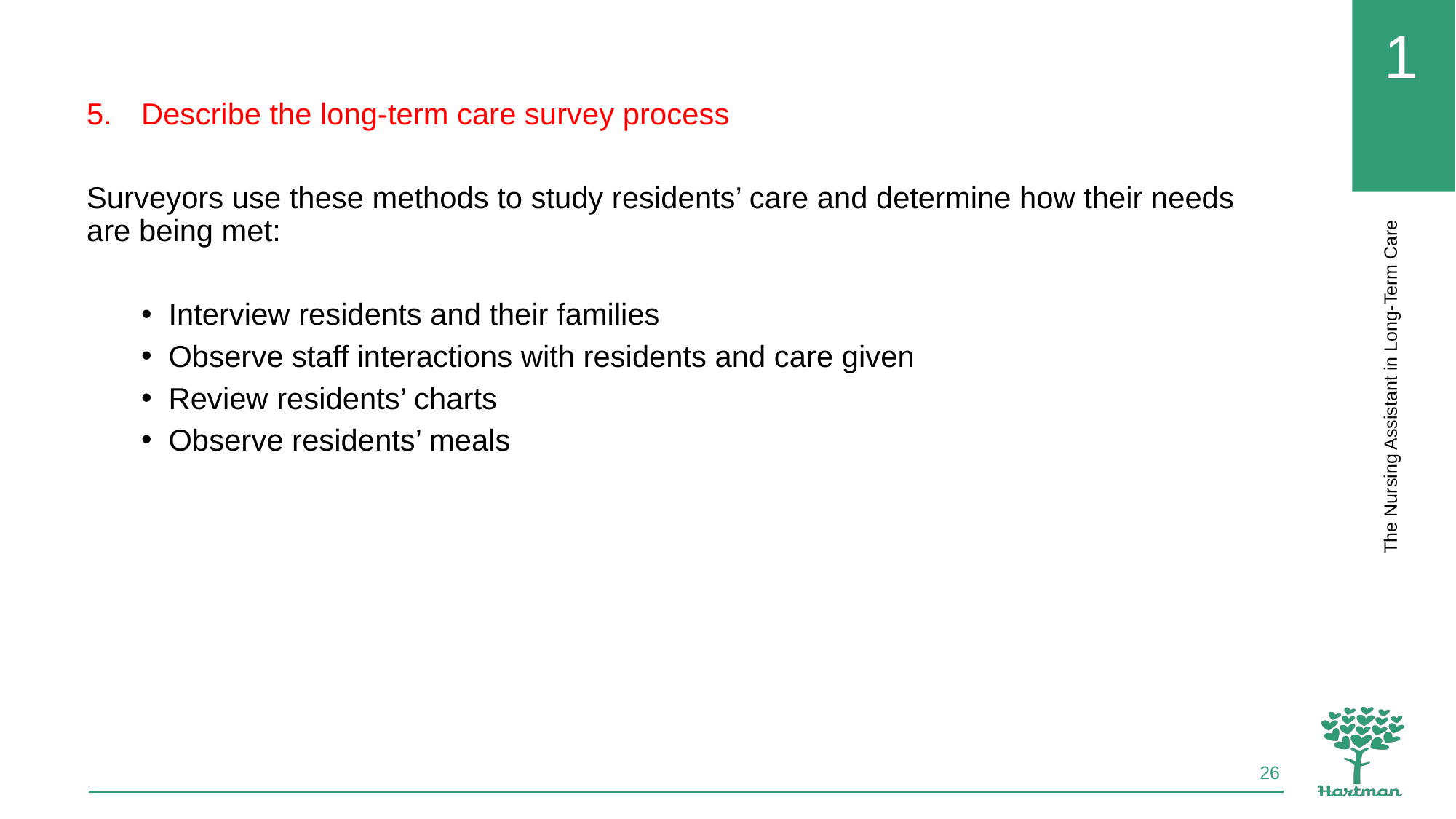

Describe the long-term care survey process

Surveyors use these methods to study residents’ care and determine how their needs are being met:

Interview residents and their families
Observe staff interactions with residents and care given
Review residents’ charts
Observe residents’ meals

26